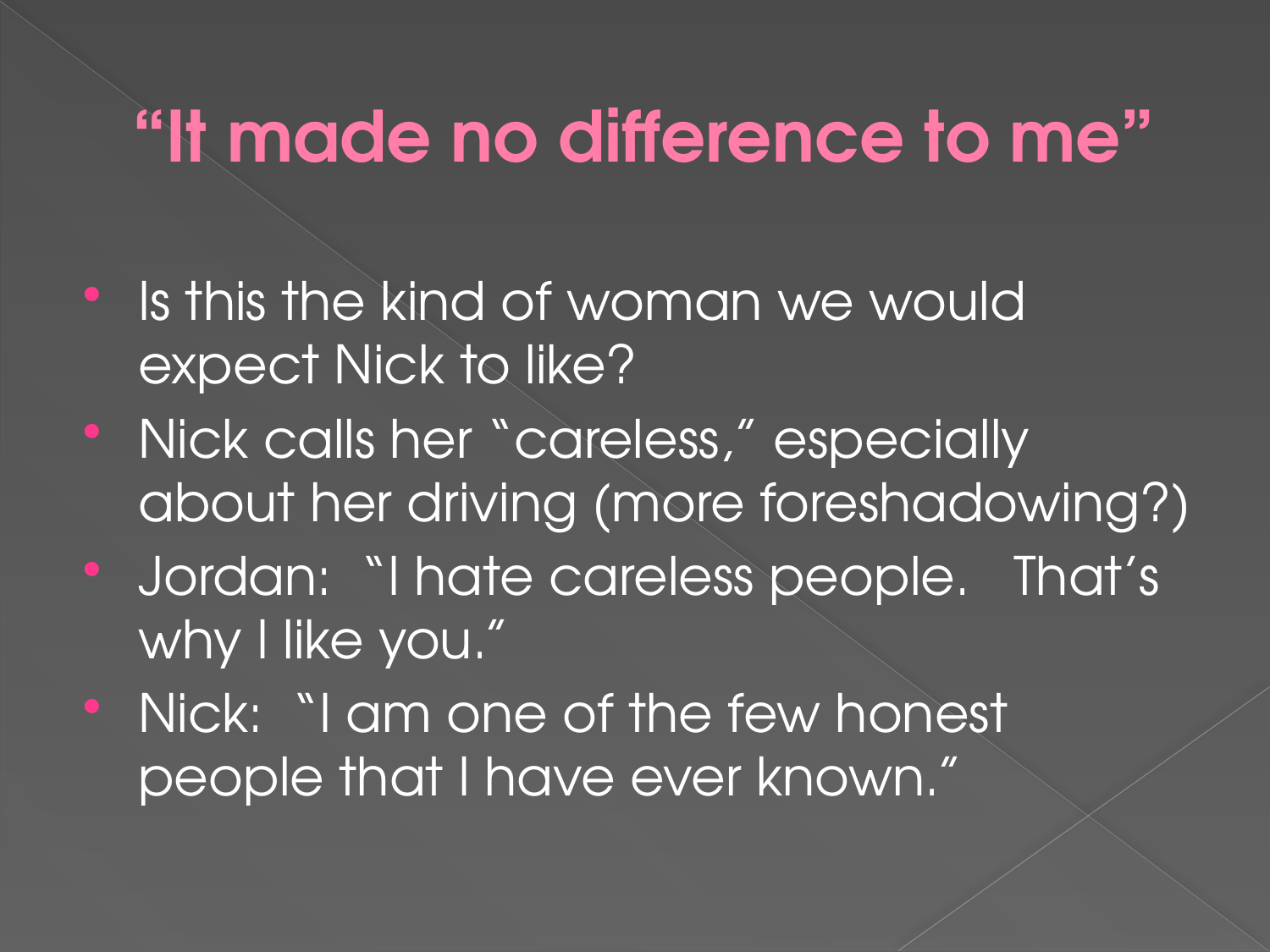

# “It made no difference to me”
Is this the kind of woman we would expect Nick to like?
Nick calls her “careless,” especially about her driving (more foreshadowing?)
Jordan:  “I hate careless people.   That’s why I like you.”
Nick:  “I am one of the few honest people that I have ever known.”